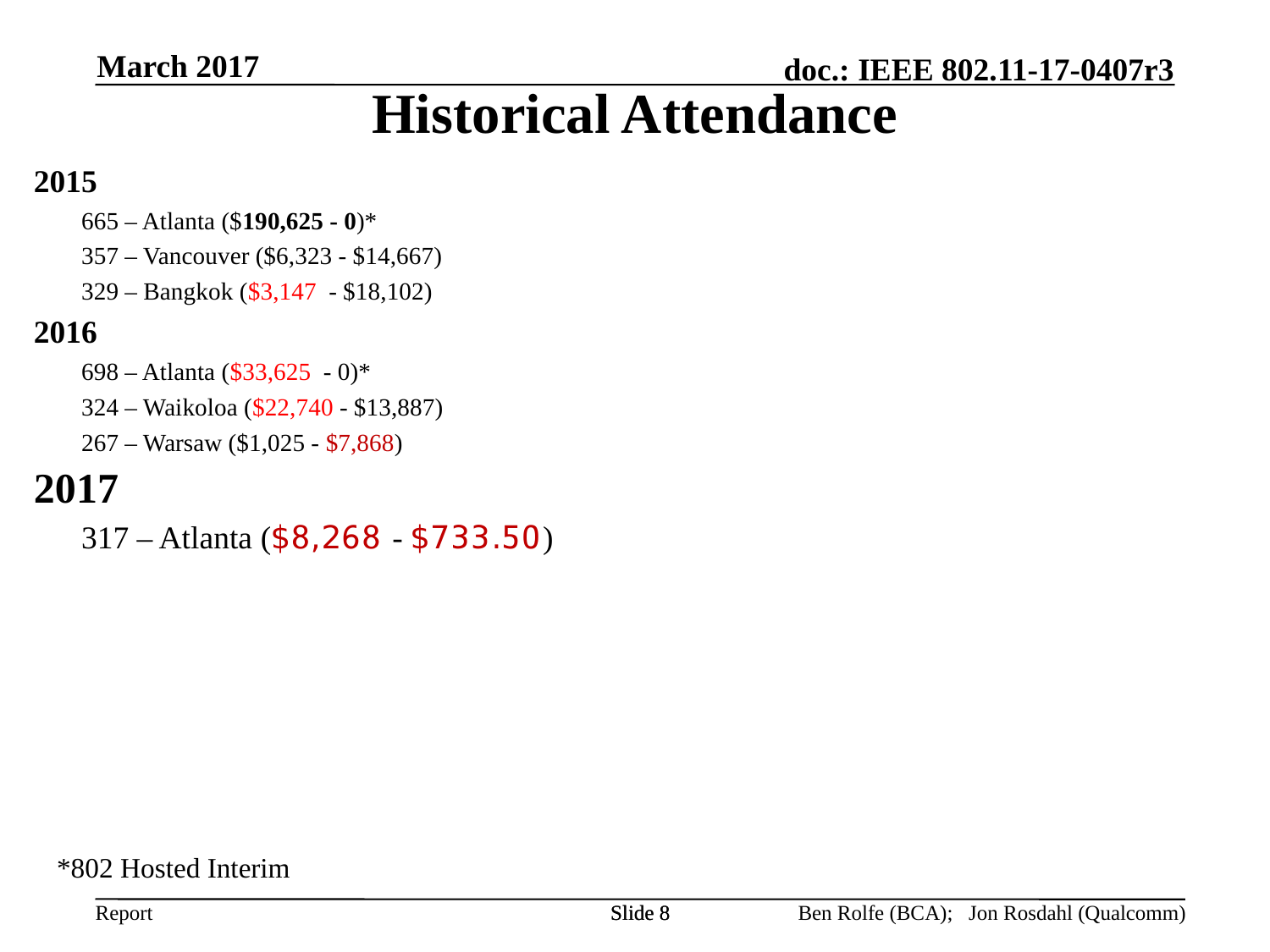

March 2017
Historical Attendance

2015
665 – Atlanta ($190,625 - 0)*
357 – Vancouver ($6,323 - $14,667)
329 – Bangkok ($3,147  - $18,102)
2016
698 – Atlanta ($33,625  - 0)*
324 – Waikoloa ($22,740 - $13,887)
267 – Warsaw ($1,025 - $7,868)
2017
317 – Atlanta ($8,268 - $733.50)

*802 Hosted Interim
Slide 8
Slide 8
Ben Rolfe (BCA);   Jon Rosdahl (Qualcomm)